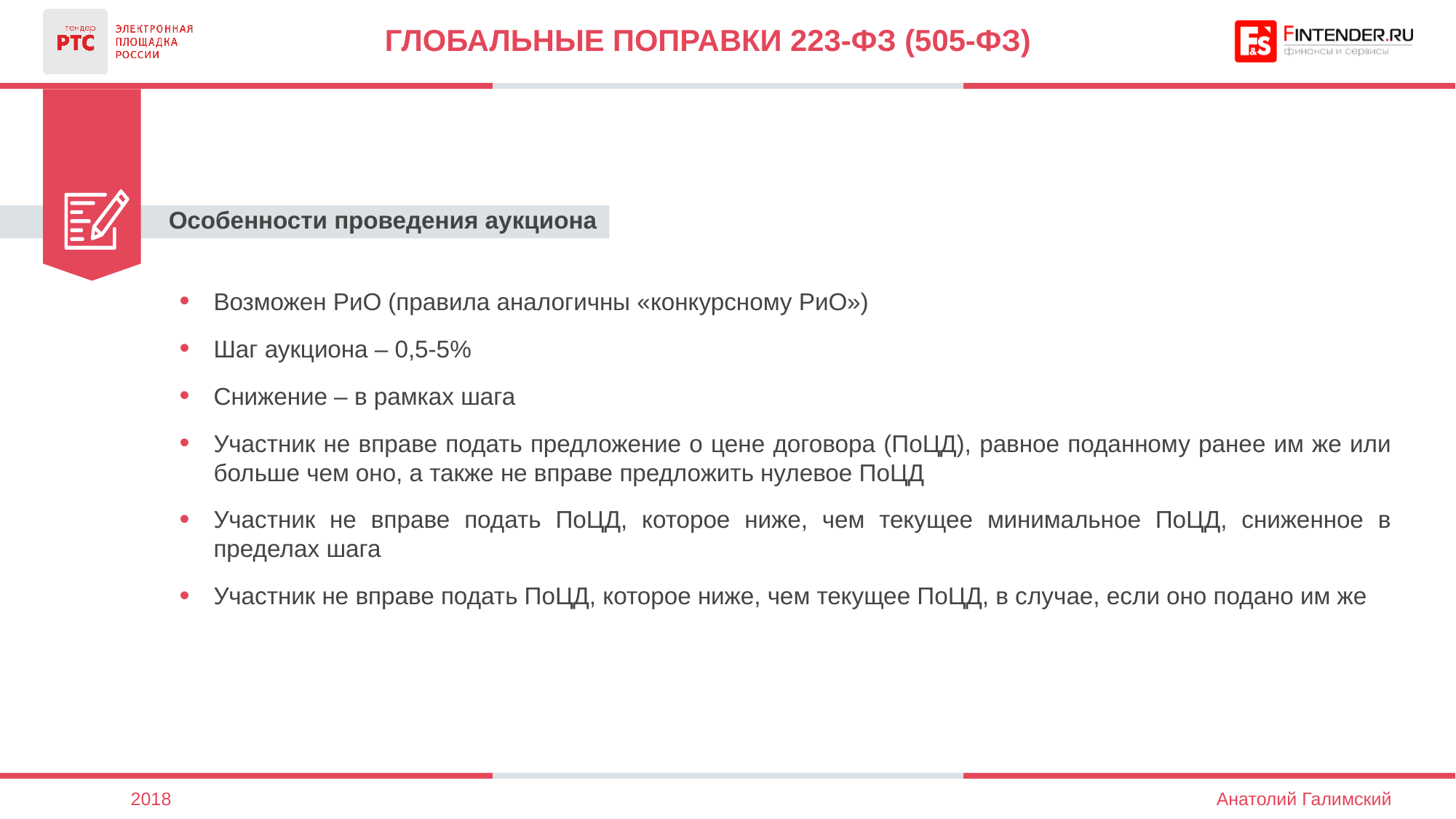

# ГЛОБАЛЬНЫЕ ПОПРАВКИ 223-фз (505-фз)

Особенности проведения аукциона
Возможен РиО (правила аналогичны «конкурсному РиО»)
Шаг аукциона – 0,5-5%
Снижение – в рамках шага
Участник не вправе подать предложение о цене договора (ПоЦД), равное поданному ранее им же или больше чем оно, а также не вправе предложить нулевое ПоЦД
Участник не вправе подать ПоЦД, которое ниже, чем текущее минимальное ПоЦД, сниженное в пределах шага
Участник не вправе подать ПоЦД, которое ниже, чем текущее ПоЦД, в случае, если оно подано им же
2018
Анатолий Галимский